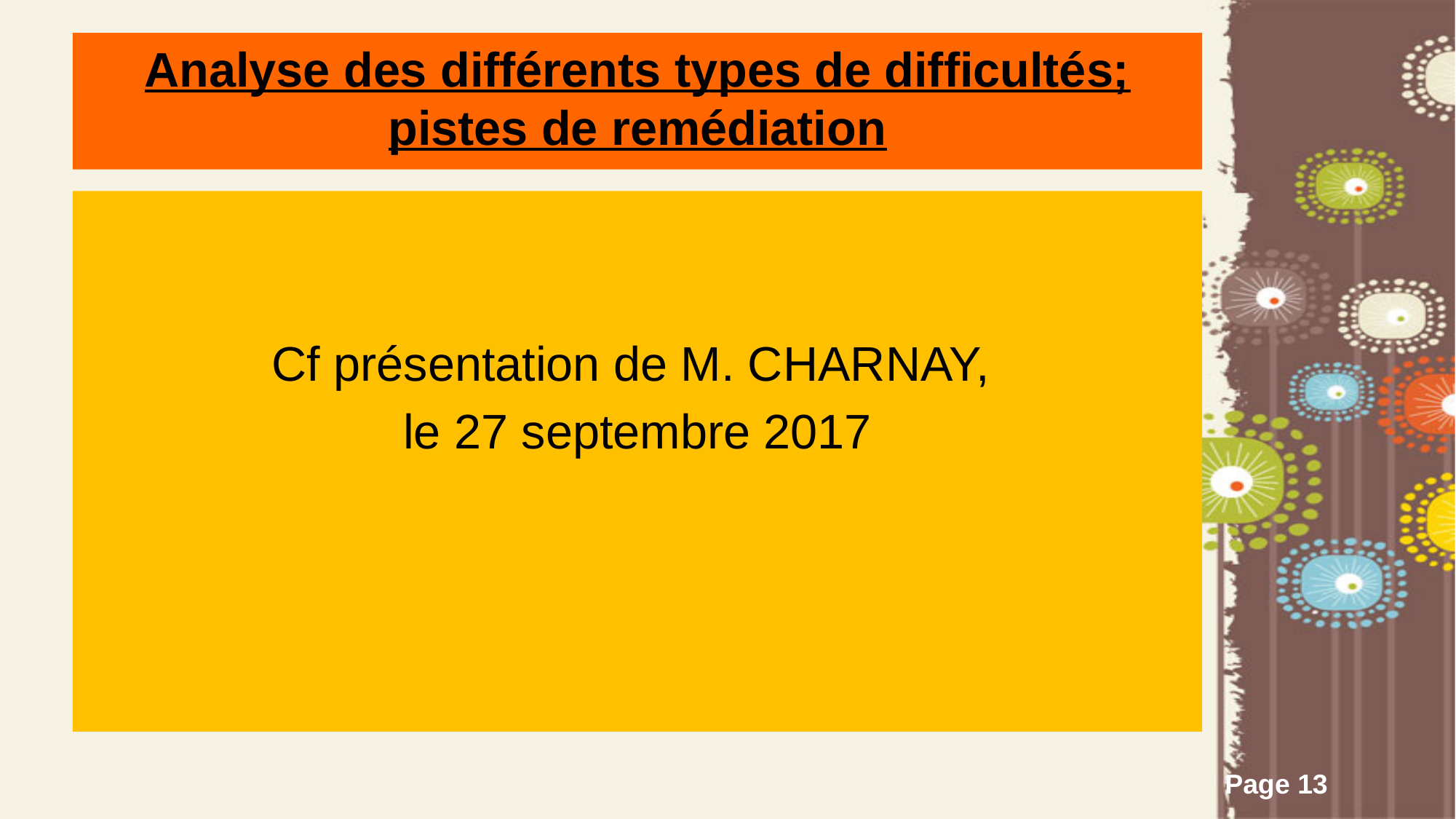

# Analyse des différents types de difficultés; pistes de remédiation

Cf présentation de M. CHARNAY,
le 27 septembre 2017